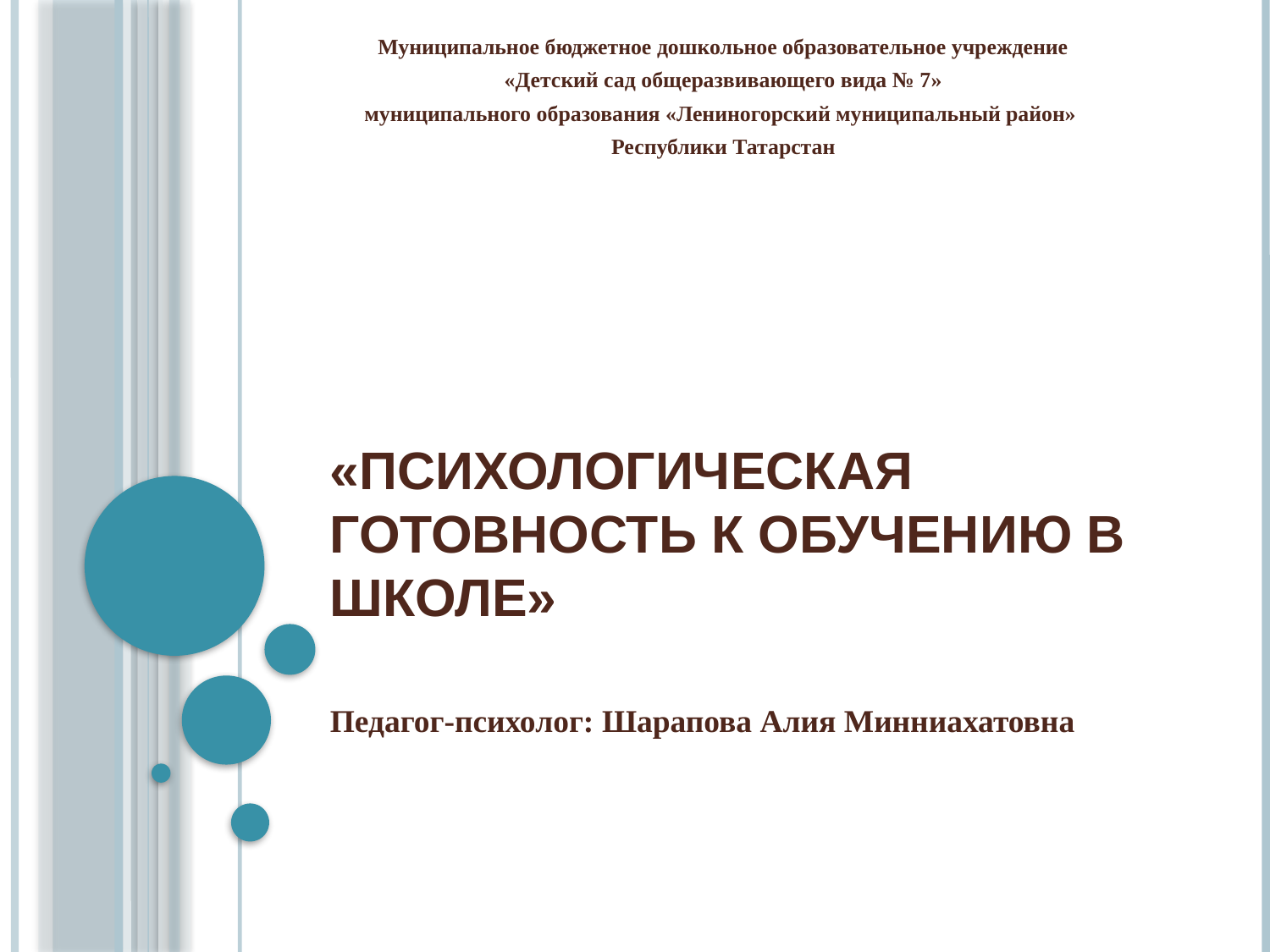

Муниципальное бюджетное дошкольное образовательное учреждение
 «Детский сад общеразвивающего вида № 7»
муниципального образования «Лениногорский муниципальный район»
Республики Татарстан
# «Психологическая готовность к обучению в школе»
Педагог-психолог: Шарапова Алия Минниахатовна